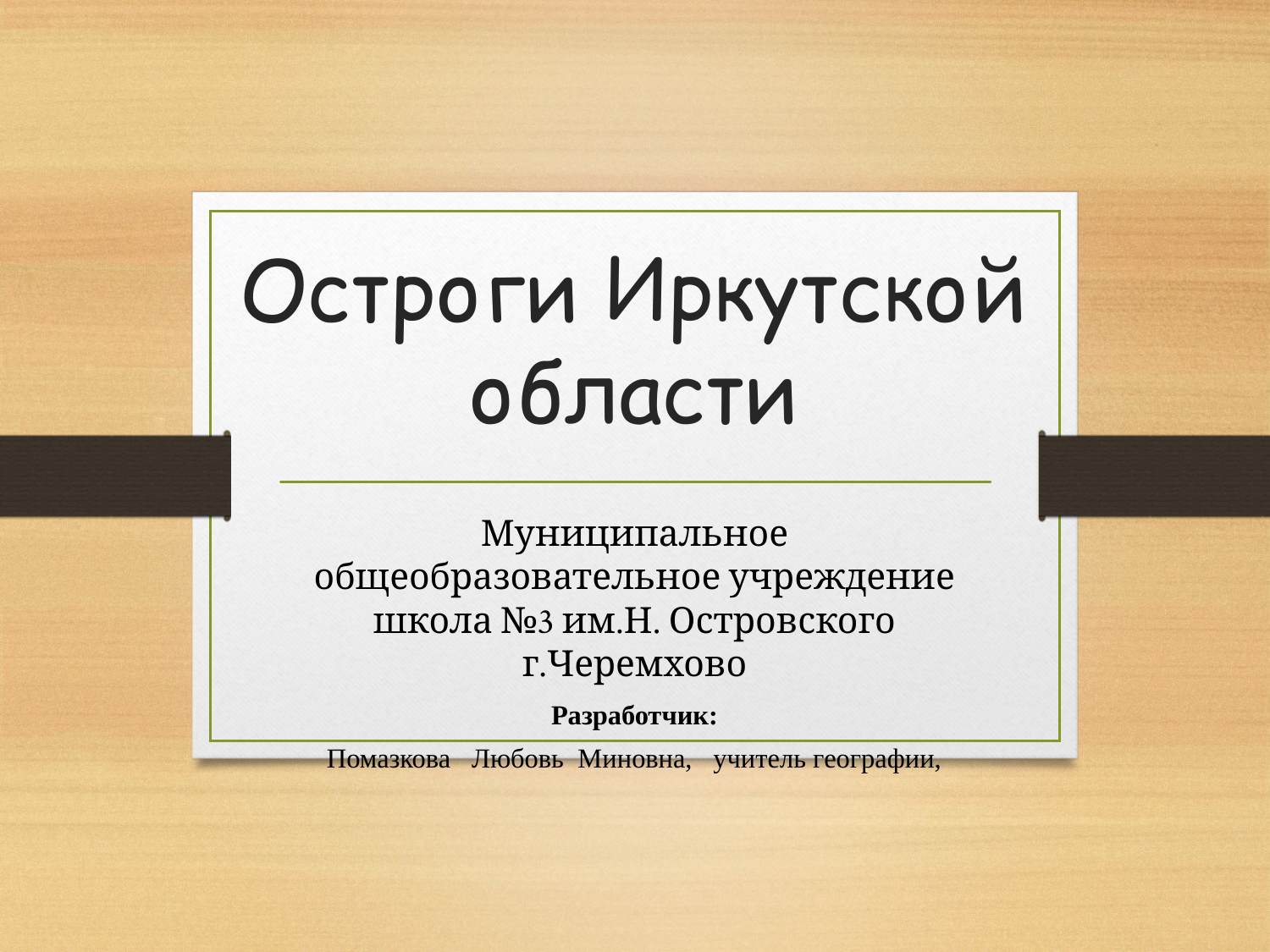

# Остроги Иркутской области
Муниципальное общеобразовательное учреждение школа №3 им.Н. Островского г.Черемхово
Разработчик:
Помазкова   Любовь  Миновна,   учитель географии,